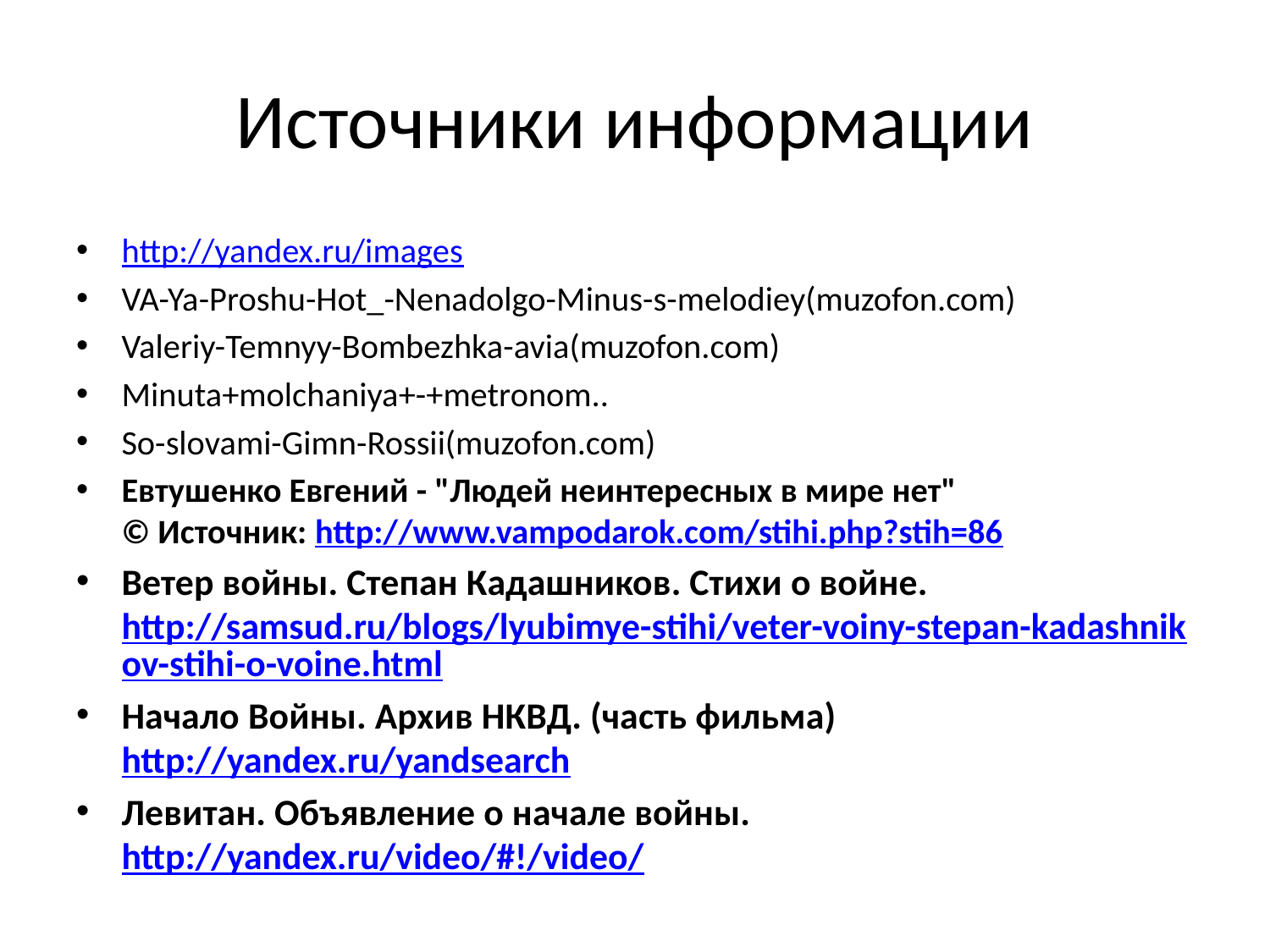

# Источники информации
http://yandex.ru/images
VA-Ya-Proshu-Hot_-Nenadolgo-Minus-s-melodiey(muzofon.com)
Valeriy-Temnyy-Bombezhka-avia(muzofon.com)
Minuta+molchaniya+-+metronom..
So-slovami-Gimn-Rossii(muzofon.com)
Евтушенко Евгений - "Людей неинтересных в мире нет"
© Источник: http://www.vampodarok.com/stihi.php?stih=86
Ветер войны. Степан Кадашников. Стихи о войне. http://samsud.ru/blogs/lyubimye-stihi/veter-voiny-stepan-kadashnikov-stihi-o-voine.html
Начало Войны. Архив НКВД. (часть фильма) http://yandex.ru/yandsearch
Левитан. Объявление о начале войны. http://yandex.ru/video/#!/video/